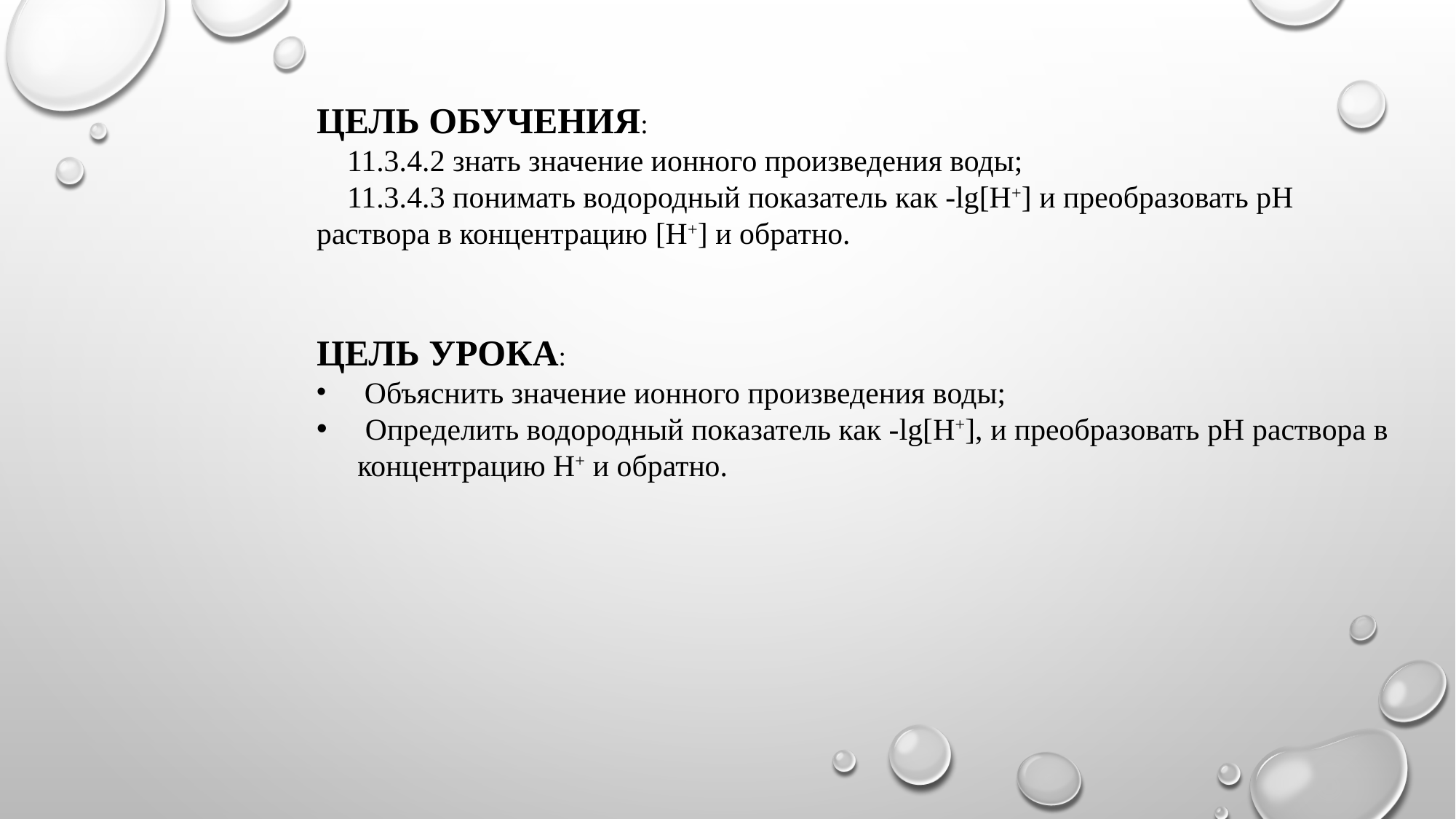

ЦЕЛЬ ОБУЧЕНИЯ:
    11.3.4.2 знать значение ионного произведения воды;
    11.3.4.3 понимать водородный показатель как -lg[H+] и преобразовать рН раствора в концентрацию [H+] и обратно.
ЦЕЛЬ УРОКА:
  Объяснить значение ионного произведения воды;
 Определить водородный показатель как -lg[H+], и преобразовать pH раствора в концентрацию Н+ и обратно.